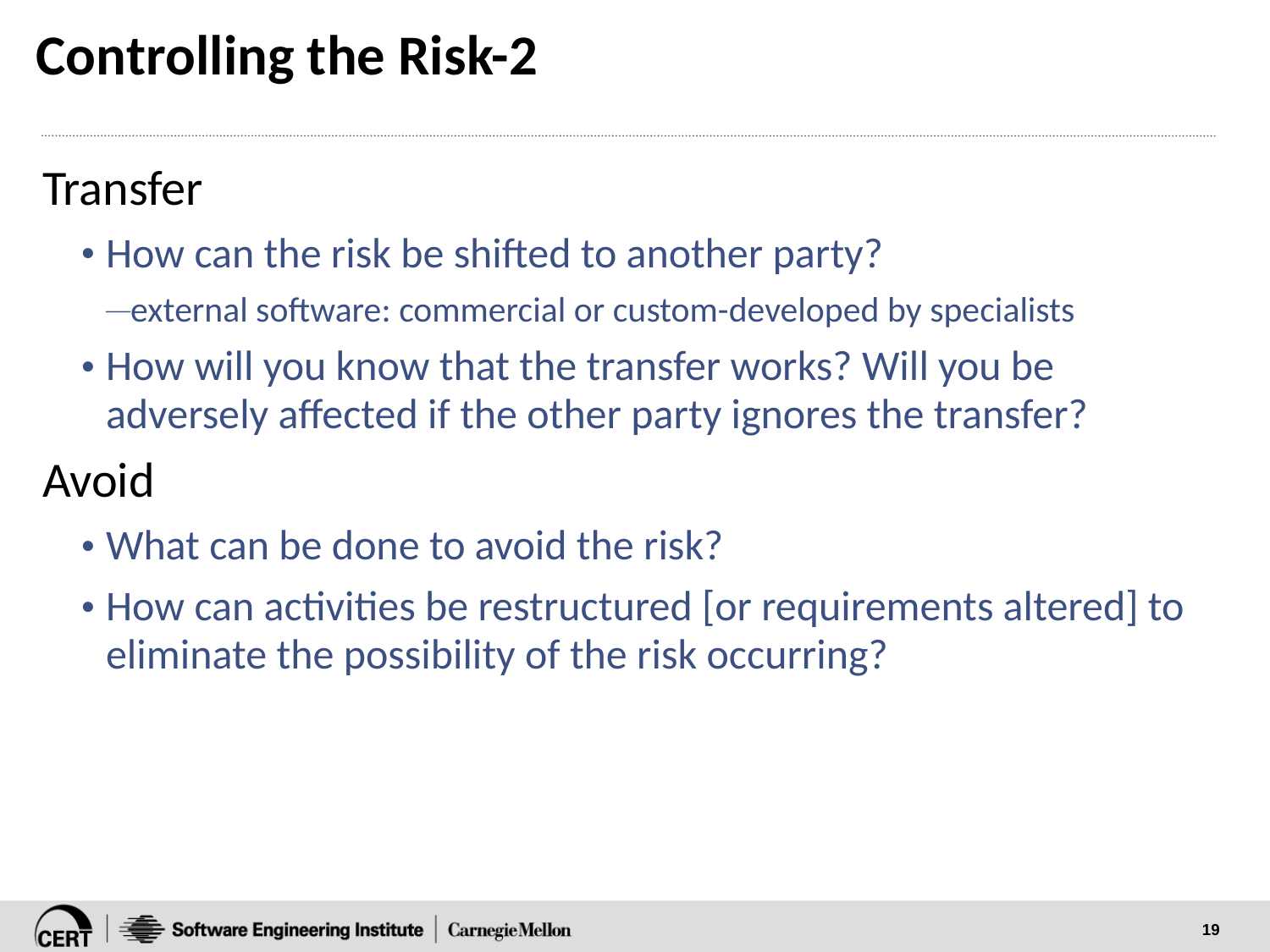

# Controlling the Risk-2
Transfer
How can the risk be shifted to another party?
external software: commercial or custom-developed by specialists
How will you know that the transfer works? Will you be adversely affected if the other party ignores the transfer?
Avoid
What can be done to avoid the risk?
How can activities be restructured [or requirements altered] to eliminate the possibility of the risk occurring?